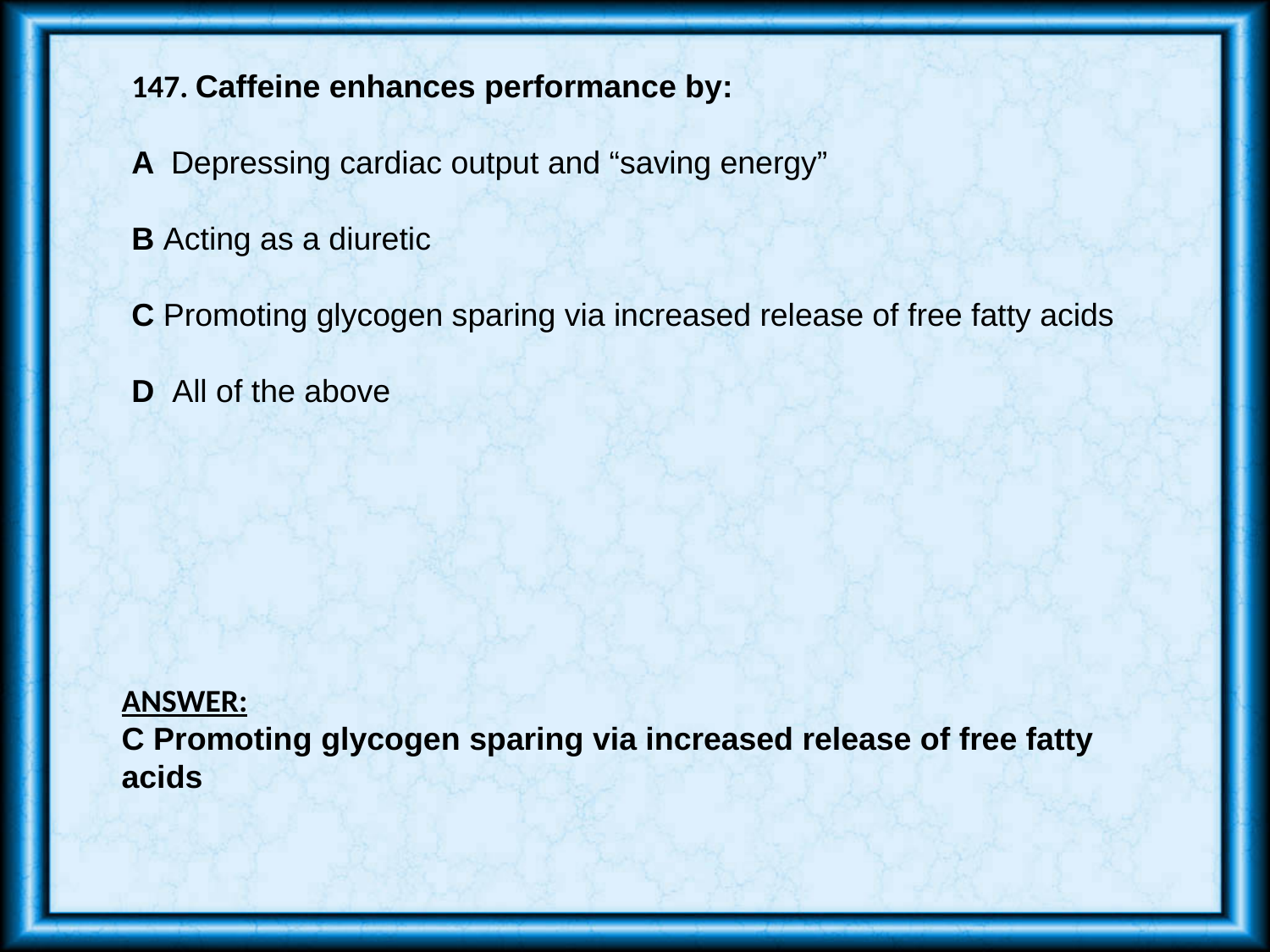

147. Caffeine enhances performance by:

A  Depressing cardiac output and “saving energy”

B Acting as a diuretic

C Promoting glycogen sparing via increased release of free fatty acids

D  All of the above

ANSWER:
C Promoting glycogen sparing via increased release of free fatty acids